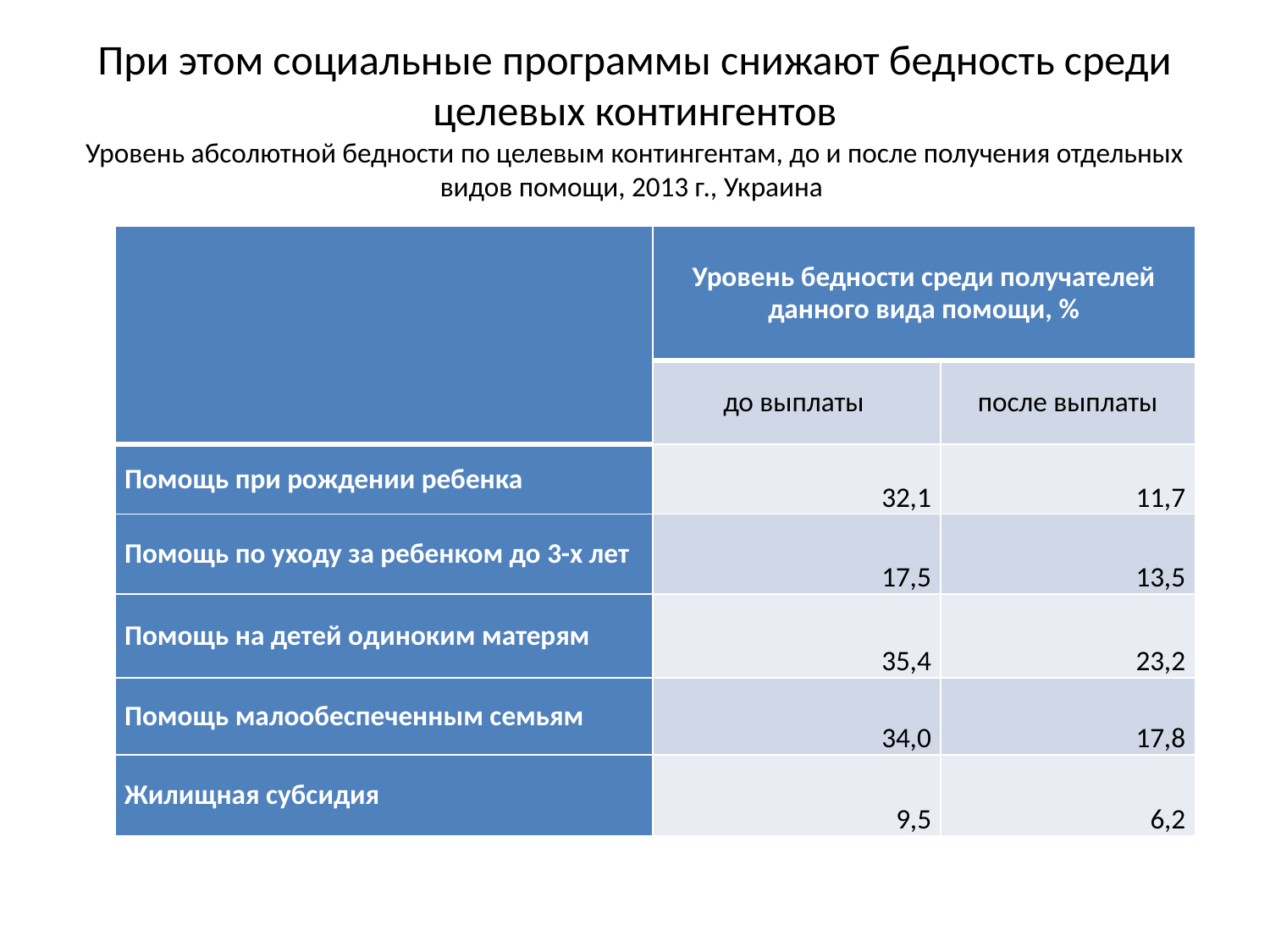

# При этом социальные программы снижают бедность среди целевых контингентов Уровень абсолютной бедности по целевым контингентам, до и после получения отдельных видов помощи, 2013 г., Украина
|  | Уровень бедности среди получателей данного вида помощи, % |  |
| --- | --- | --- |
|  | до выплаты | после выплаты |
| Помощь при рождении ребенка | 32,1 | 11,7 |
| Помощь по уходу за ребенком до 3-х лет | 17,5 | 13,5 |
| Помощь на детей одиноким матерям | 35,4 | 23,2 |
| Помощь малообеспеченным семьям | 34,0 | 17,8 |
| Жилищная субсидия | 9,5 | 6,2 |